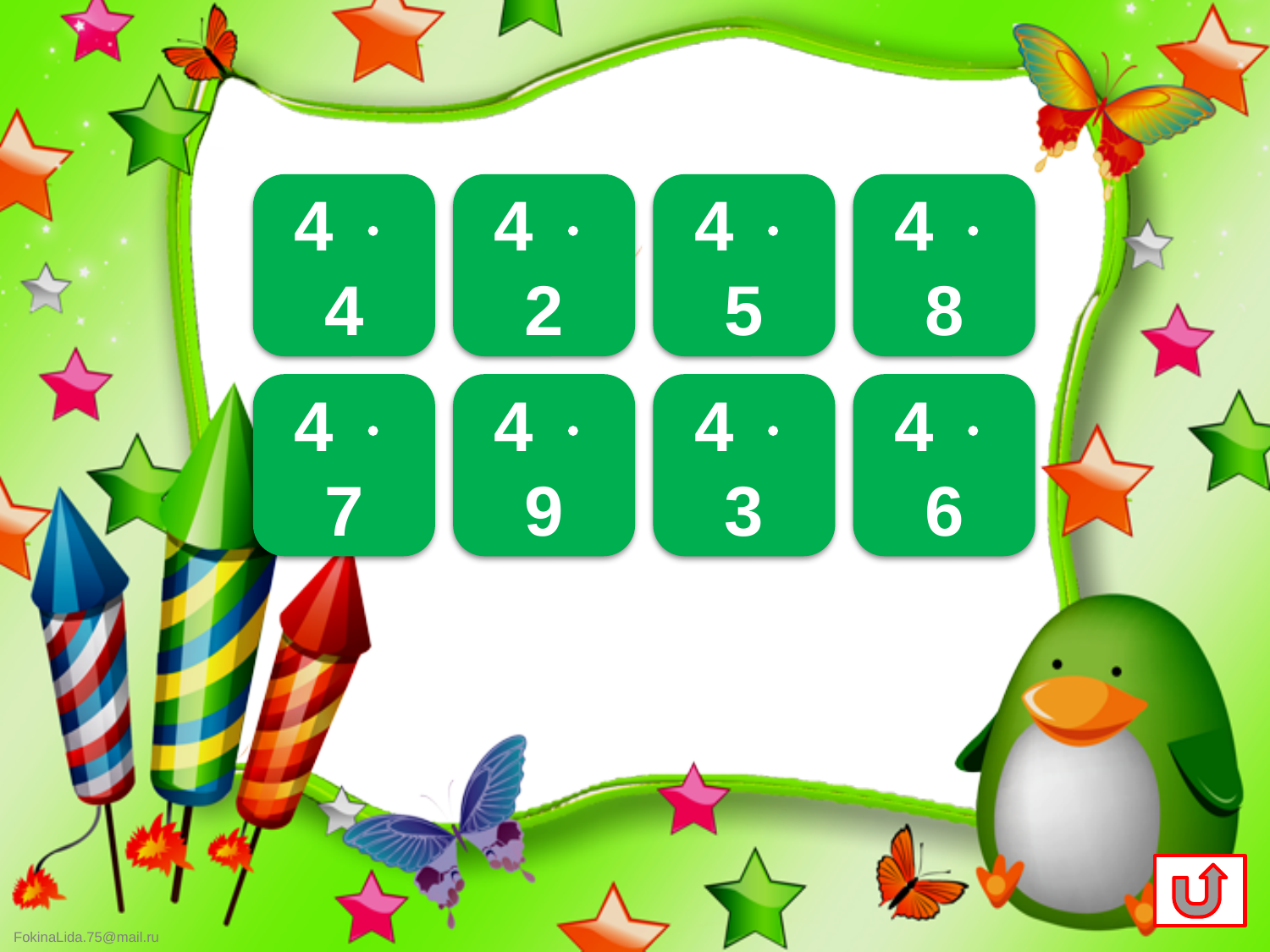

16
8
20
32
4 ⋅ 4
4 ⋅ 2
4 ⋅ 5
4 ⋅ 8

28
36
12
24
4 ⋅ 7
4 ⋅ 9
4 ⋅ 3
4 ⋅ 6